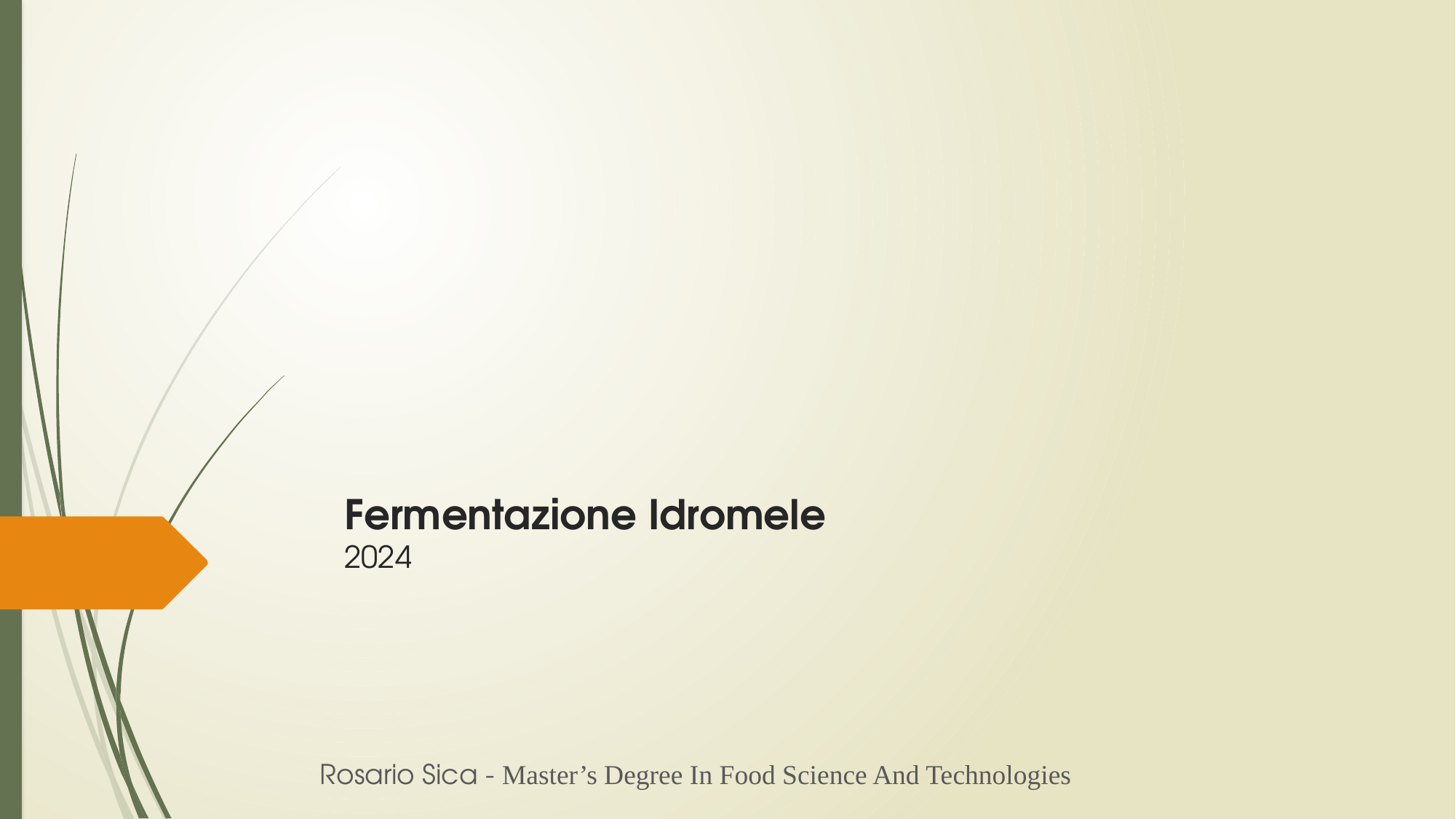

# Fermentazione Idromele 2024
Rosario Sica - Master’s Degree In Food Science And Technologies